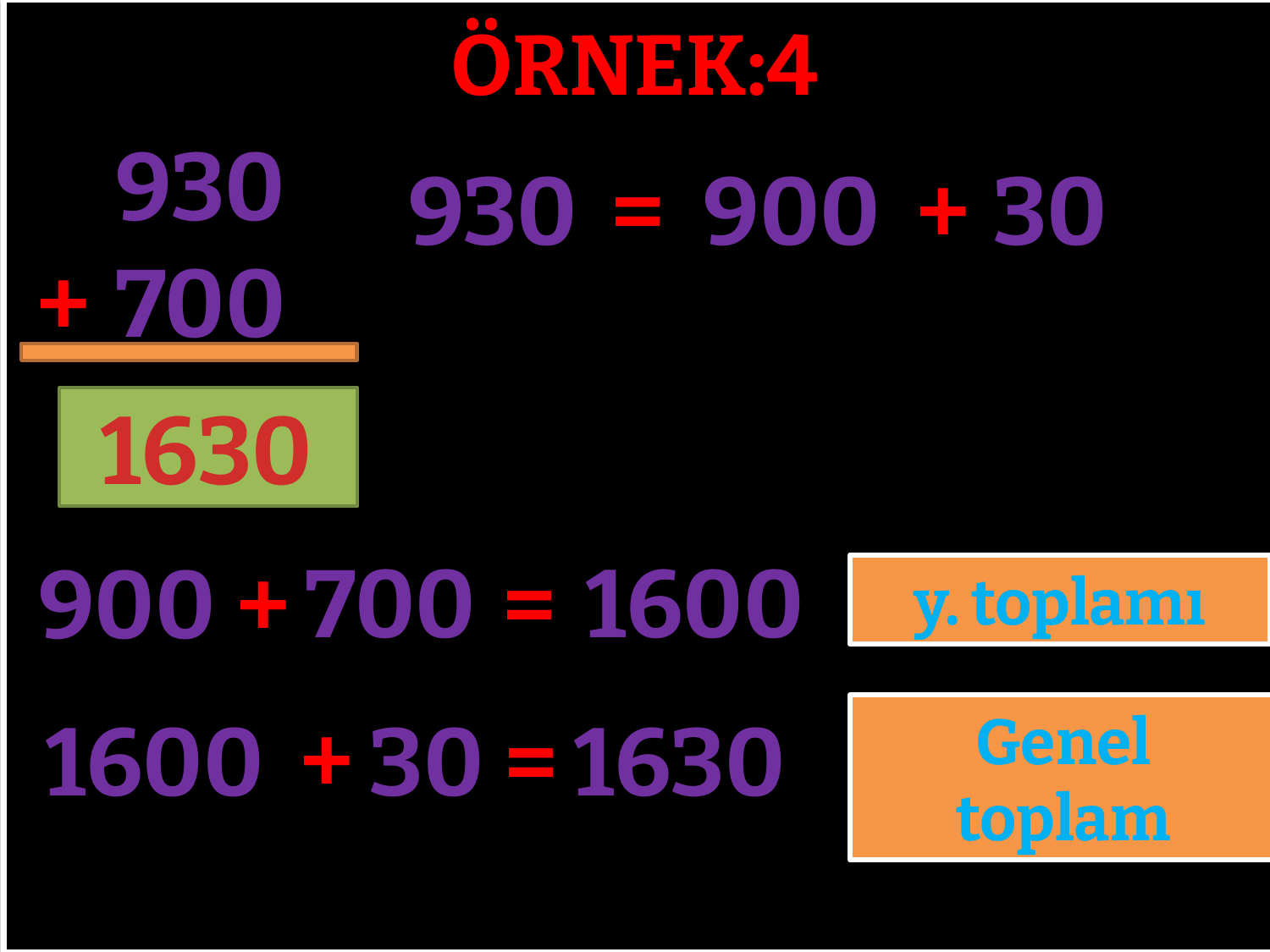

ÖRNEK:4
930
930
=
900
+
30
+
700
#

1630

700
1600
900
+
=
y. toplamı
+
1600
30
=
1630
Genel toplam